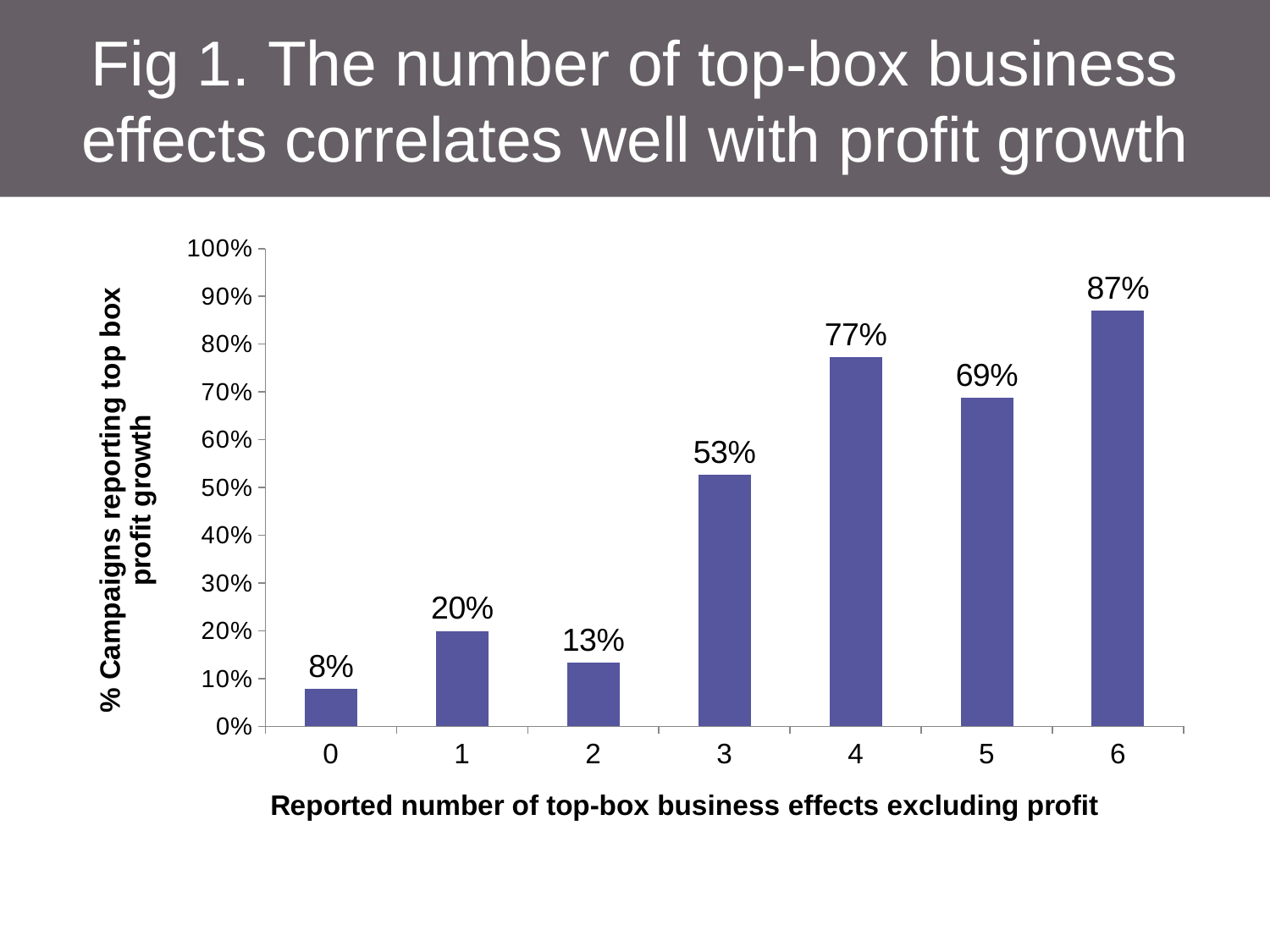

# Fig 1. The number of top-box business effects correlates well with profit growth

### Chart

| Category | % reporting top box profit |
|---|---|
| 0.0 | 0.0789473684210526 |
| 1.0 | 0.2 |
| 2.0 | 0.133333333333333 |
| 3.0 | 0.526315789473684 |
| 4.0 | 0.772727272727273 |
| 5.0 | 0.6875 |
| 6.0 | 0.869565217391304 |